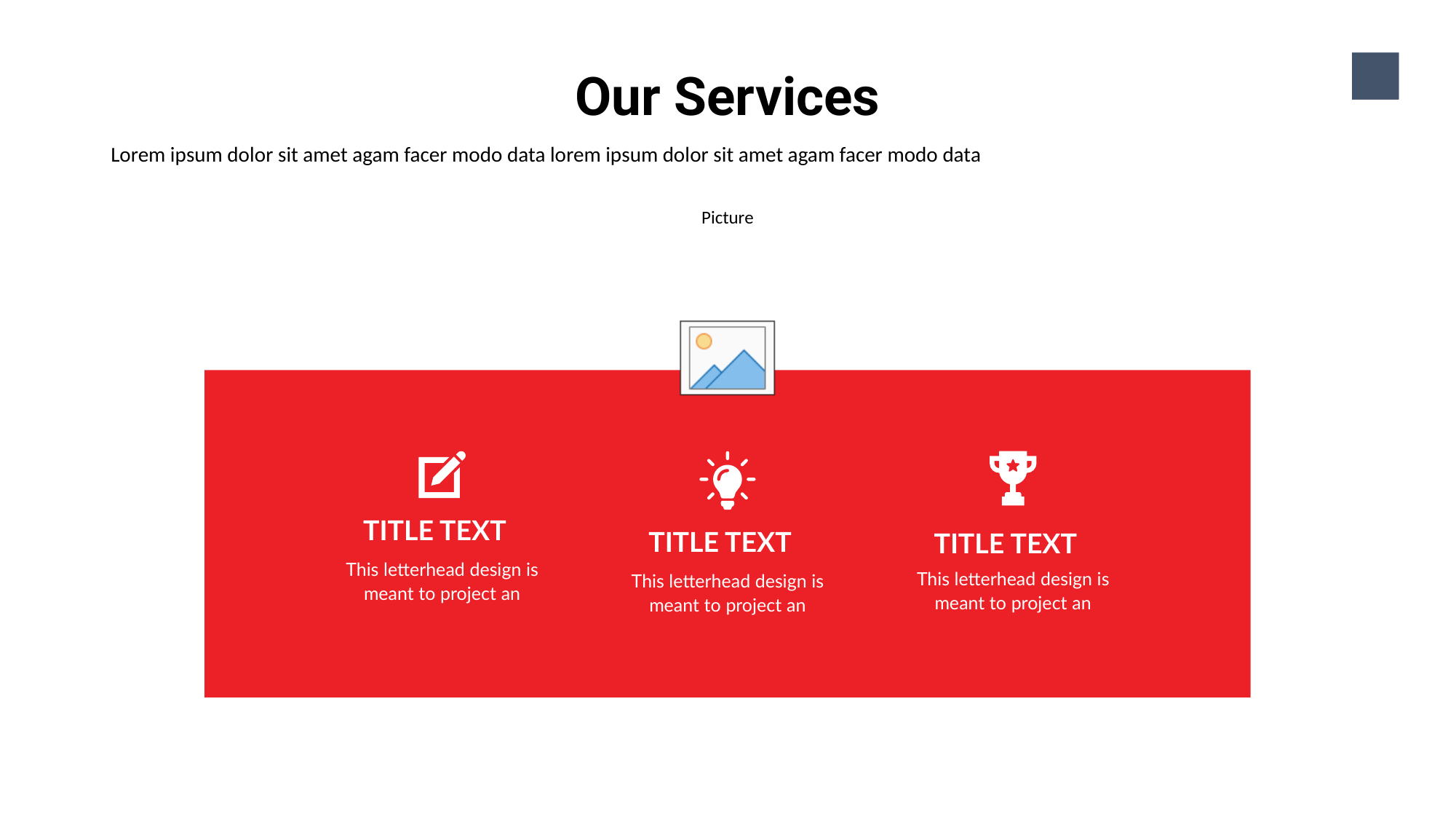

Our Services
7
Lorem ipsum dolor sit amet agam facer modo data lorem ipsum dolor sit amet agam facer modo data

TITLE TEXT
This letterhead design is meant to project an

TITLE TEXT
This letterhead design is meant to project an

TITLE TEXT
This letterhead design is meant to project an